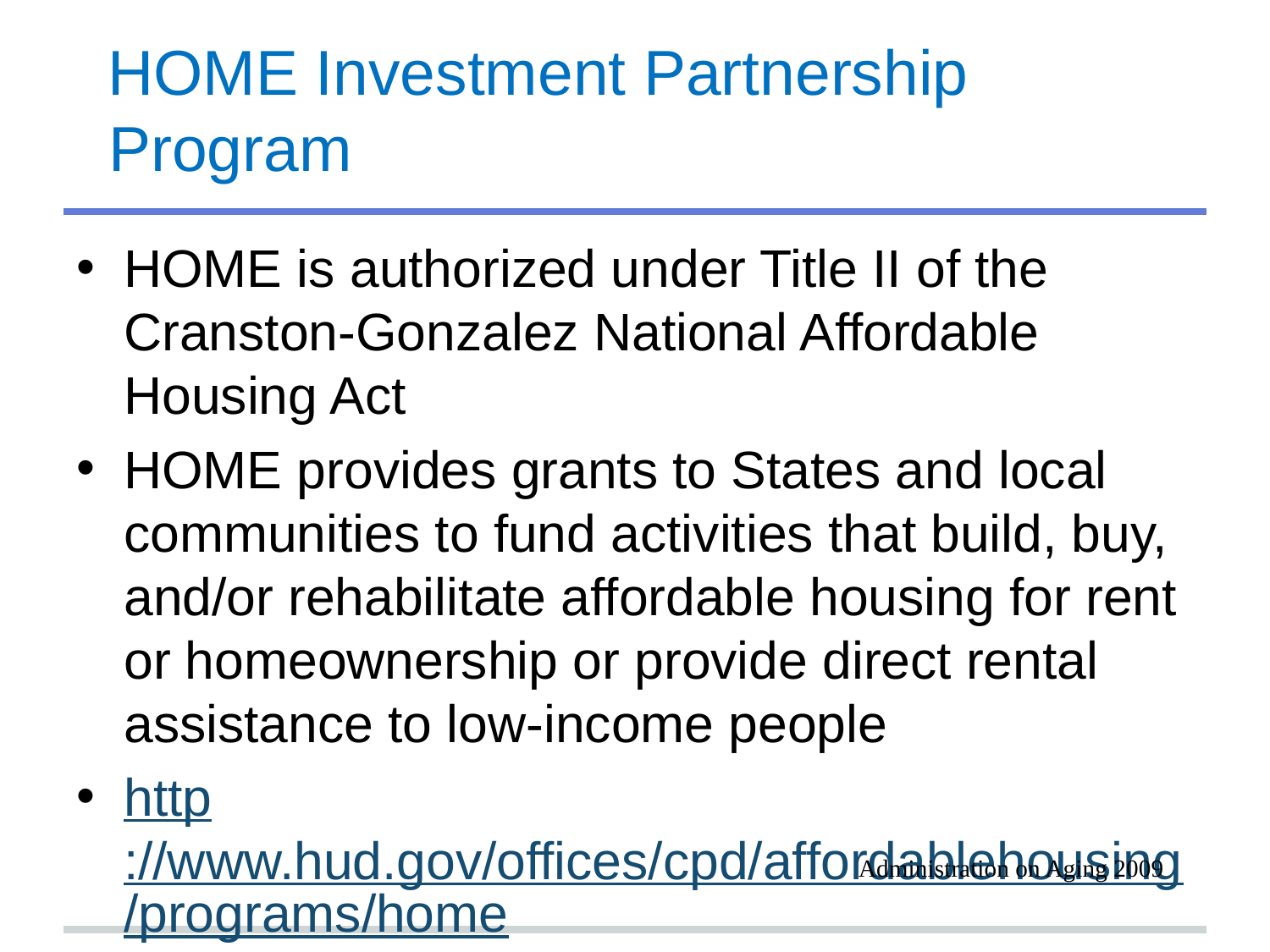

# HOME Investment Partnership Program
HOME is authorized under Title II of the Cranston-Gonzalez National Affordable Housing Act
HOME provides grants to States and local communities to fund activities that build, buy, and/or rehabilitate affordable housing for rent or homeownership or provide direct rental assistance to low-income people
http://www.hud.gov/offices/cpd/affordablehousing/programs/home/

Administration on Aging 2009